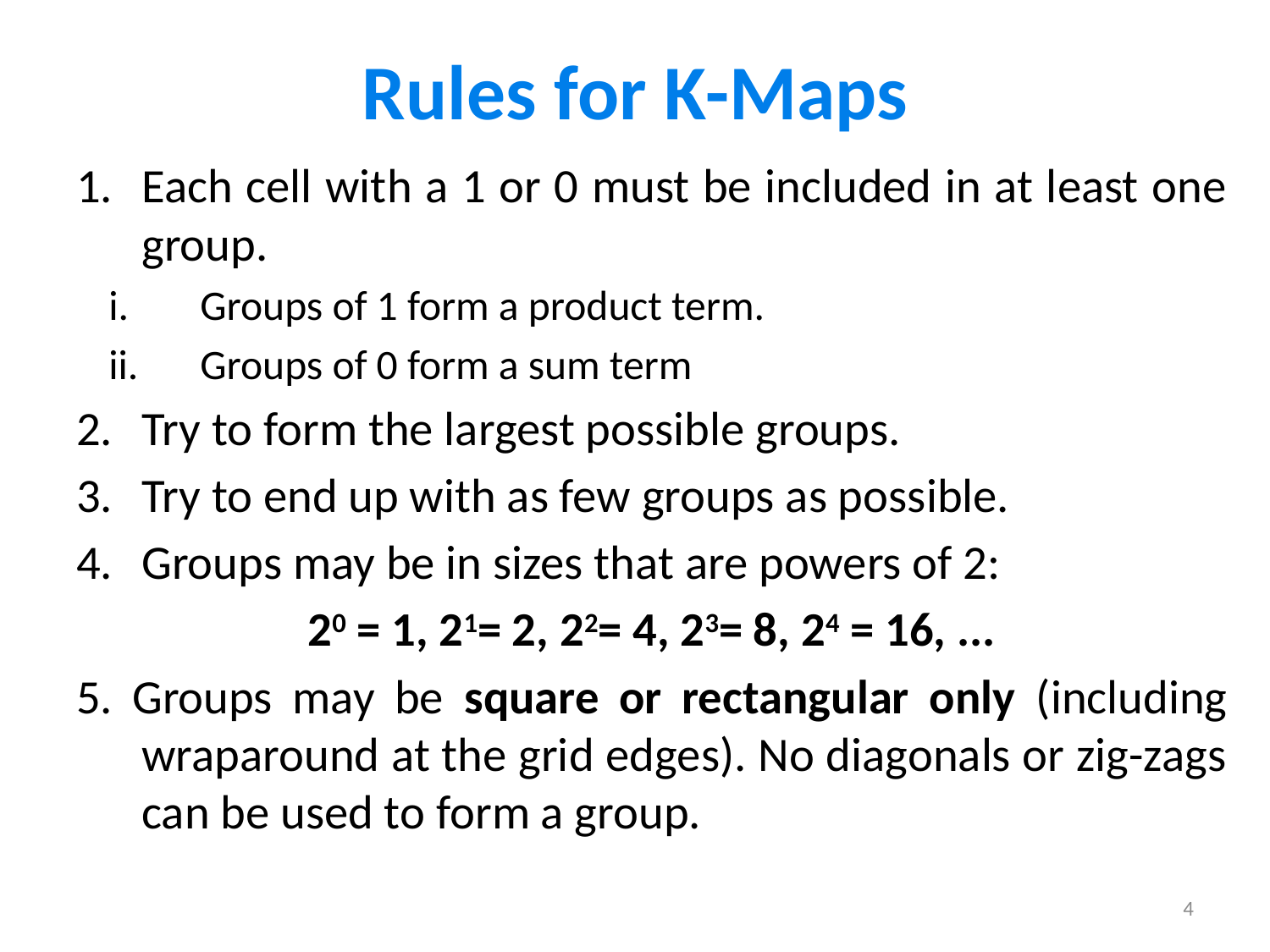

# Rules for K-Maps
Each cell with a 1 or 0 must be included in at least one group.
Groups of 1 form a product term.
Groups of 0 form a sum term
Try to form the largest possible groups.
Try to end up with as few groups as possible.
Groups may be in sizes that are powers of 2:
20 = 1, 21= 2, 22= 4, 23= 8, 24 = 16, ...
5. Groups may be square or rectangular only (including wraparound at the grid edges). No diagonals or zig-zags can be used to form a group.

4